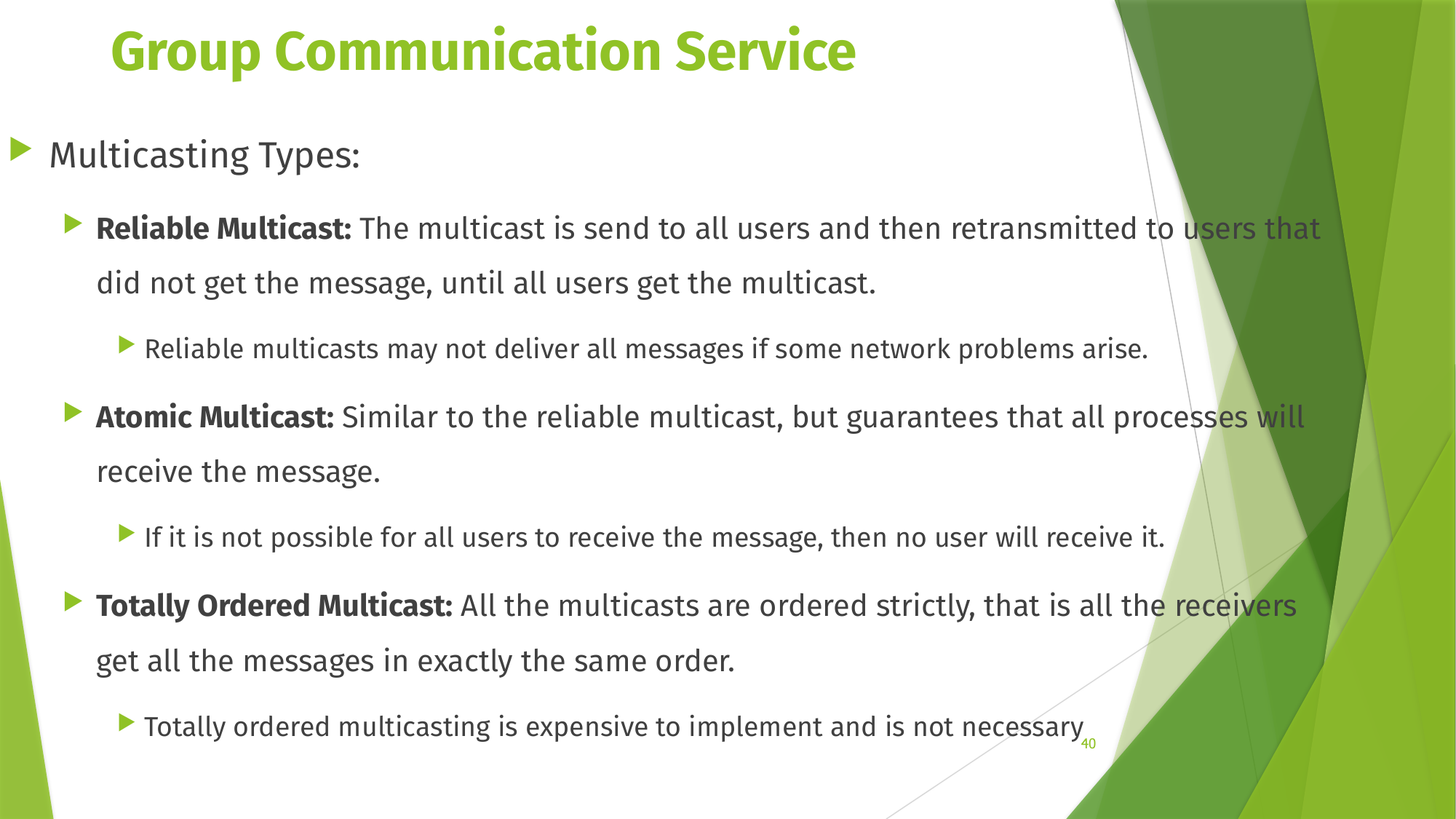

# Group Communication Service
Multicasting Types:
Reliable Multicast: The multicast is send to all users and then retransmitted to users that did not get the message, until all users get the multicast.
Reliable multicasts may not deliver all messages if some network problems arise.
Atomic Multicast: Similar to the reliable multicast, but guarantees that all processes will receive the message.
If it is not possible for all users to receive the message, then no user will receive it.
Totally Ordered Multicast: All the multicasts are ordered strictly, that is all the receivers get all the messages in exactly the same order.
Totally ordered multicasting is expensive to implement and is not necessary
40